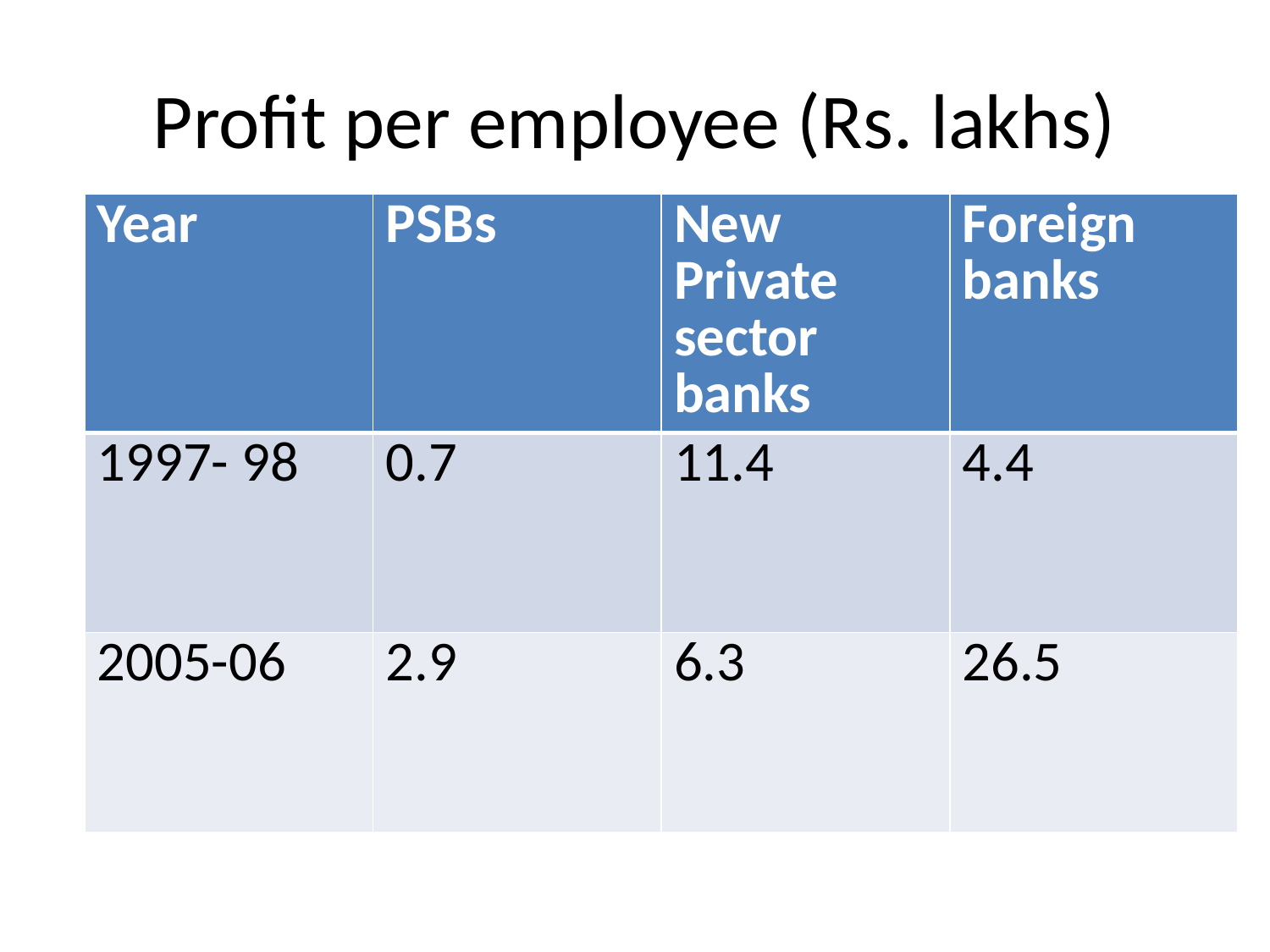

# Profit per employee (Rs. lakhs)
| Year | PSBs | New Private sector banks | Foreign banks |
| --- | --- | --- | --- |
| 1997- 98 | 0.7 | 11.4 | 4.4 |
| 2005-06 | 2.9 | 6.3 | 26.5 |